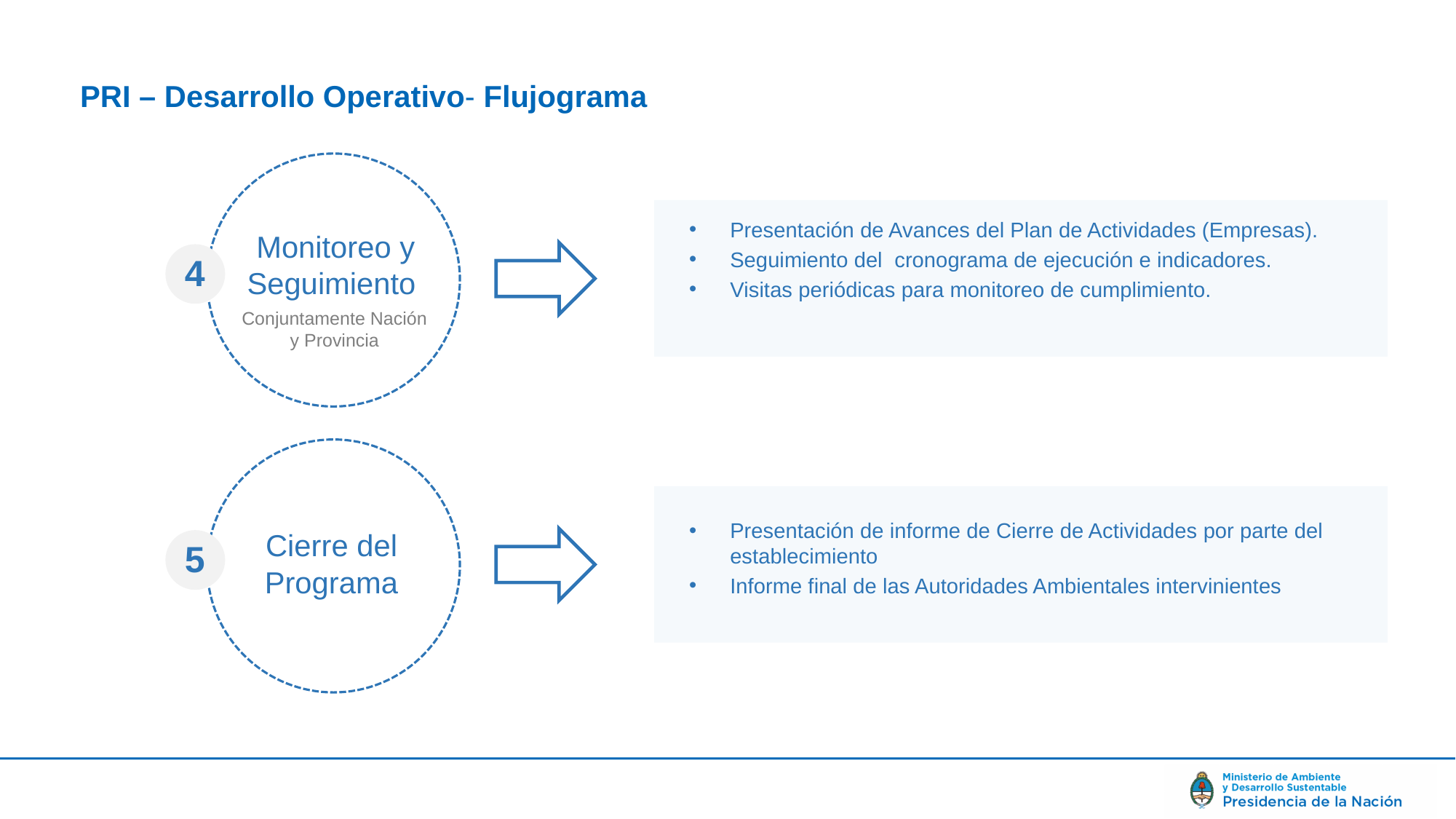

PRI – Desarrollo Operativo- Flujograma

 Monitoreo y Seguimiento

Presentación de Avances del Plan de Actividades (Empresas).
Seguimiento del  cronograma de ejecución e indicadores.
Visitas periódicas para monitoreo de cumplimiento.

4
Conjuntamente Nación y Provincia

Presentación de informe de Cierre de Actividades por parte del establecimiento
Informe final de las Autoridades Ambientales intervinientes

Cierre del Programa

5